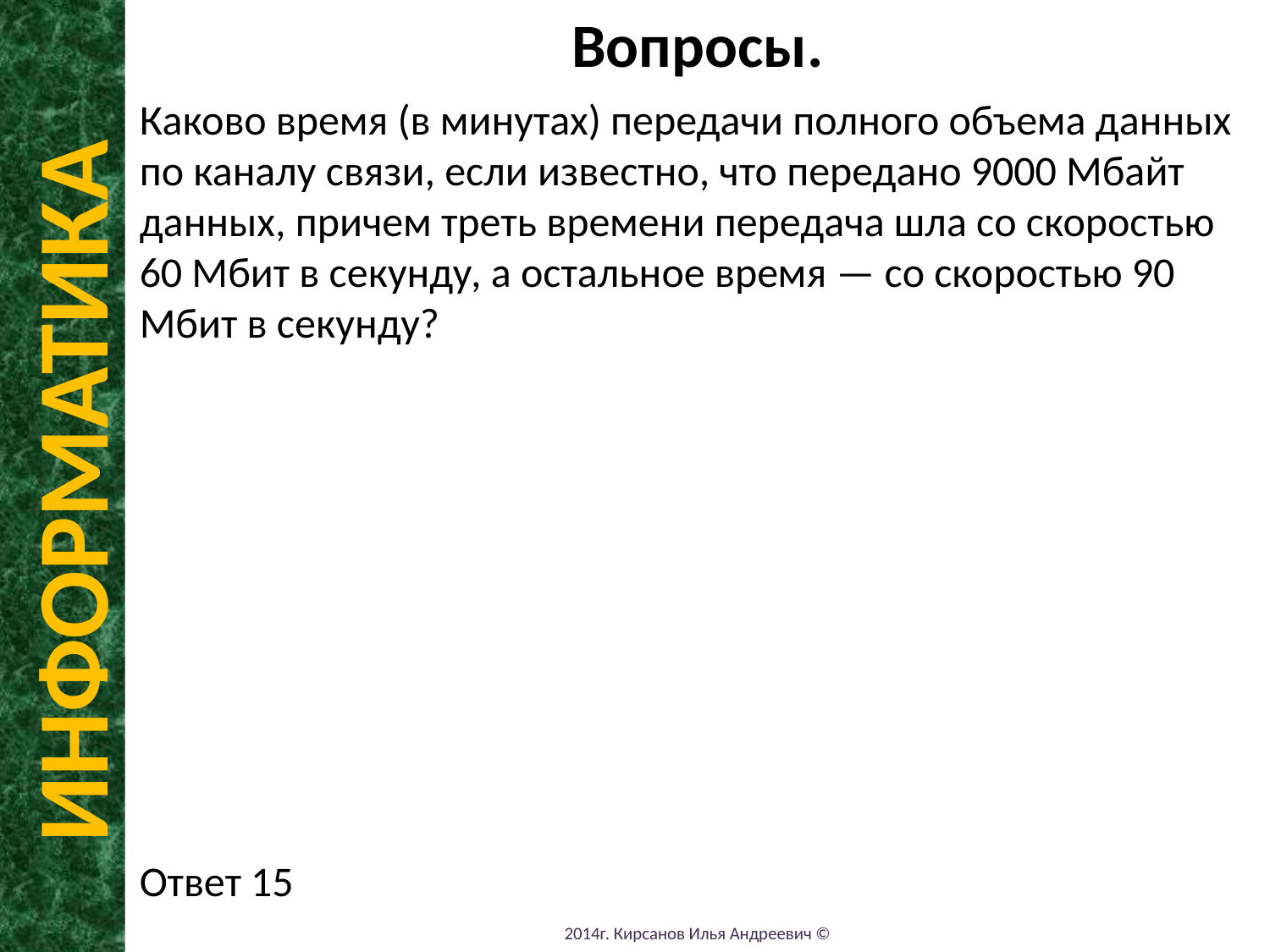

Вопросы.

Каково время (в минутах) передачи полного объема данных по каналу связи, если известно, что передано 9000 Мбайт данных, причем треть времени передача шла со скоростью 60 Мбит в секунду, а остальное время — со скоростью 90 Мбит в секунду?

Ответ 15

ИНФОРМАТИКА
2014г. Кирсанов Илья Андреевич ©